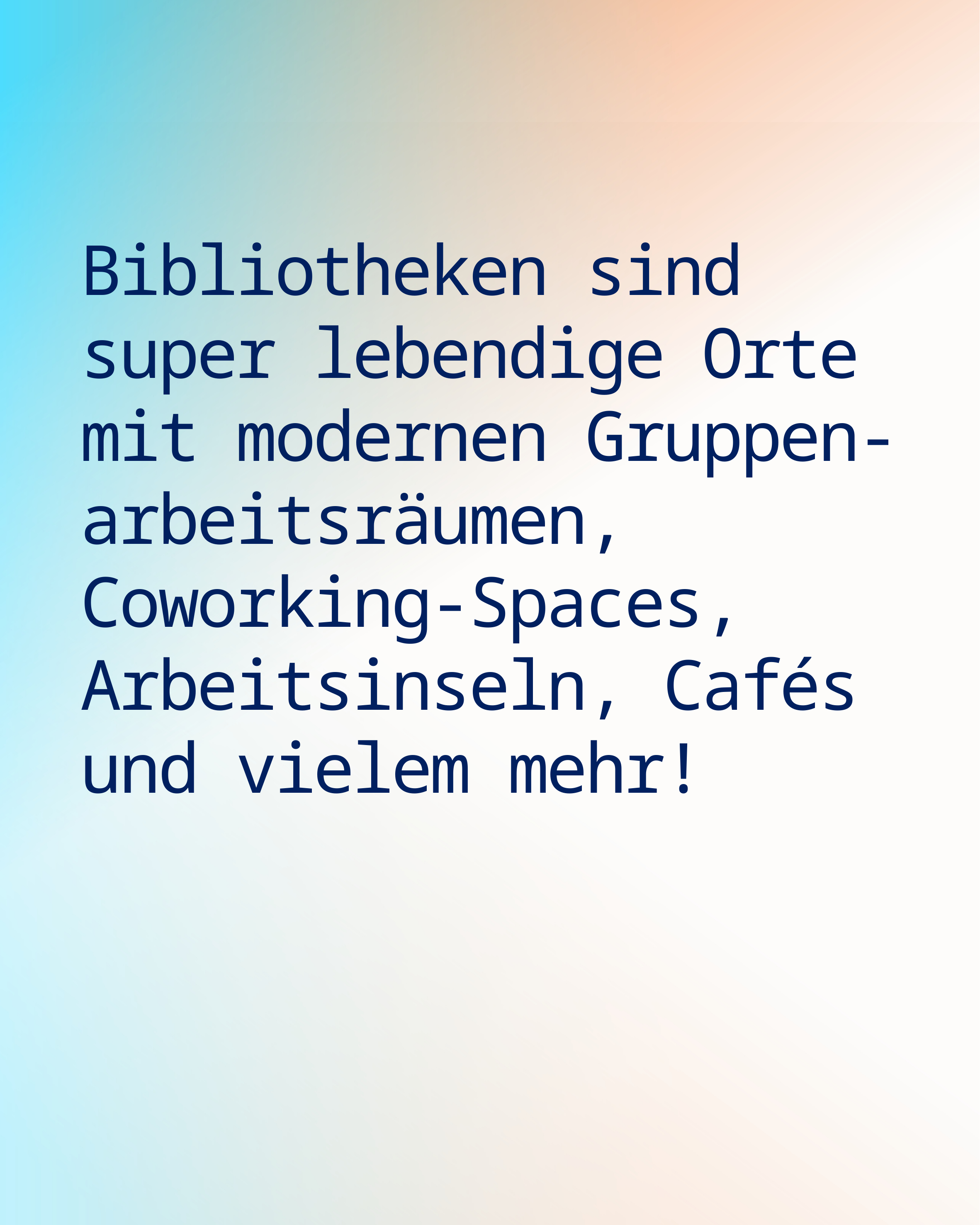

Bibliotheken sind super lebendige Orte mit modernen Gruppen-arbeitsräumen, Coworking-Spaces, Arbeitsinseln, Cafés und vielem mehr!